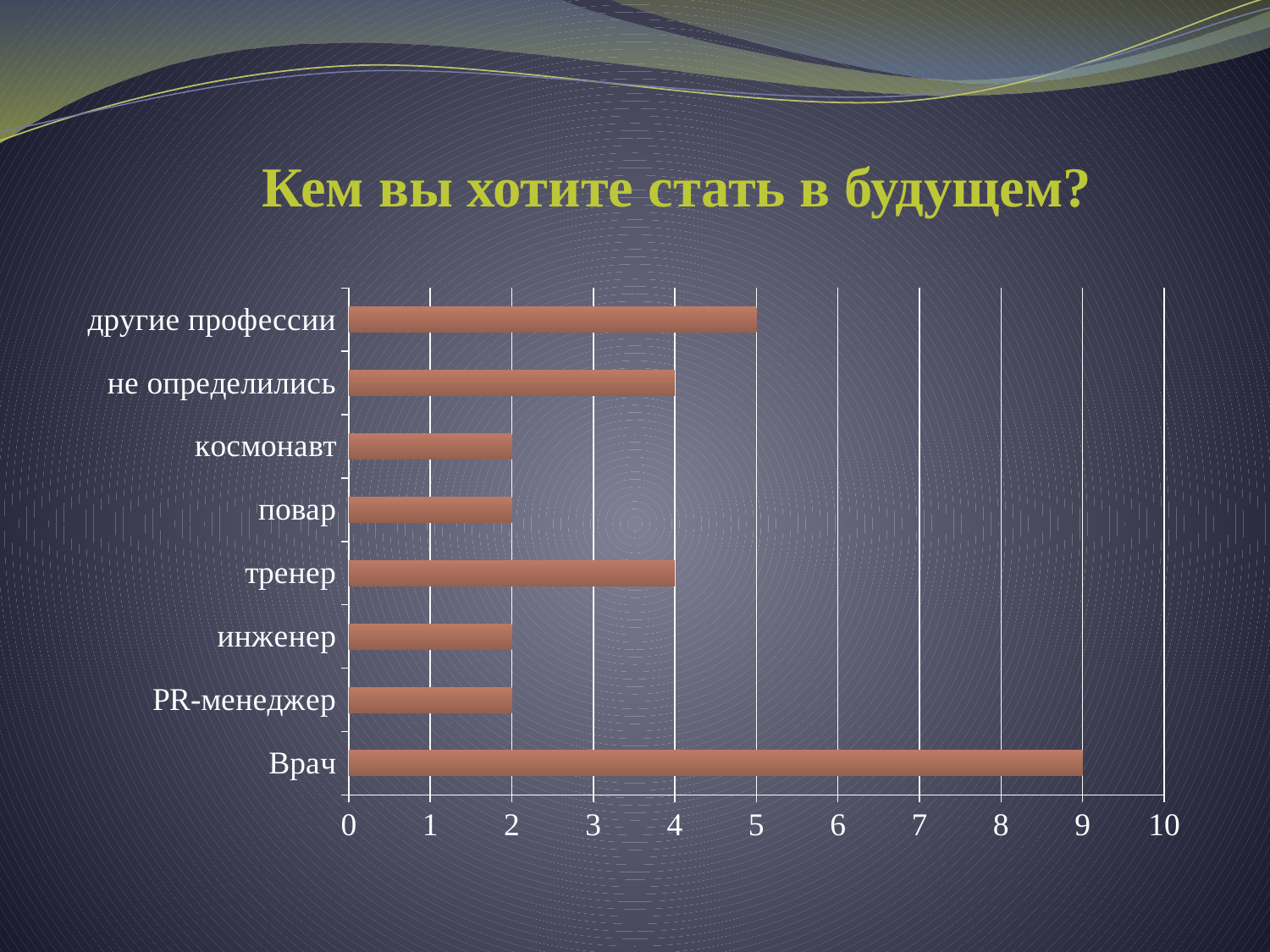

# Кем вы хотите стать в будущем?

### Chart

| Category | Кем вы хотите стать? |
|---|---|
| Врач | 9.0 |
| PR-менеджер | 2.0 |
| инженер | 2.0 |
| тренер | 4.0 |
| повар | 2.0 |
| космонавт | 2.0 |
| не определились | 4.0 |
| другие профессии | 5.0 |